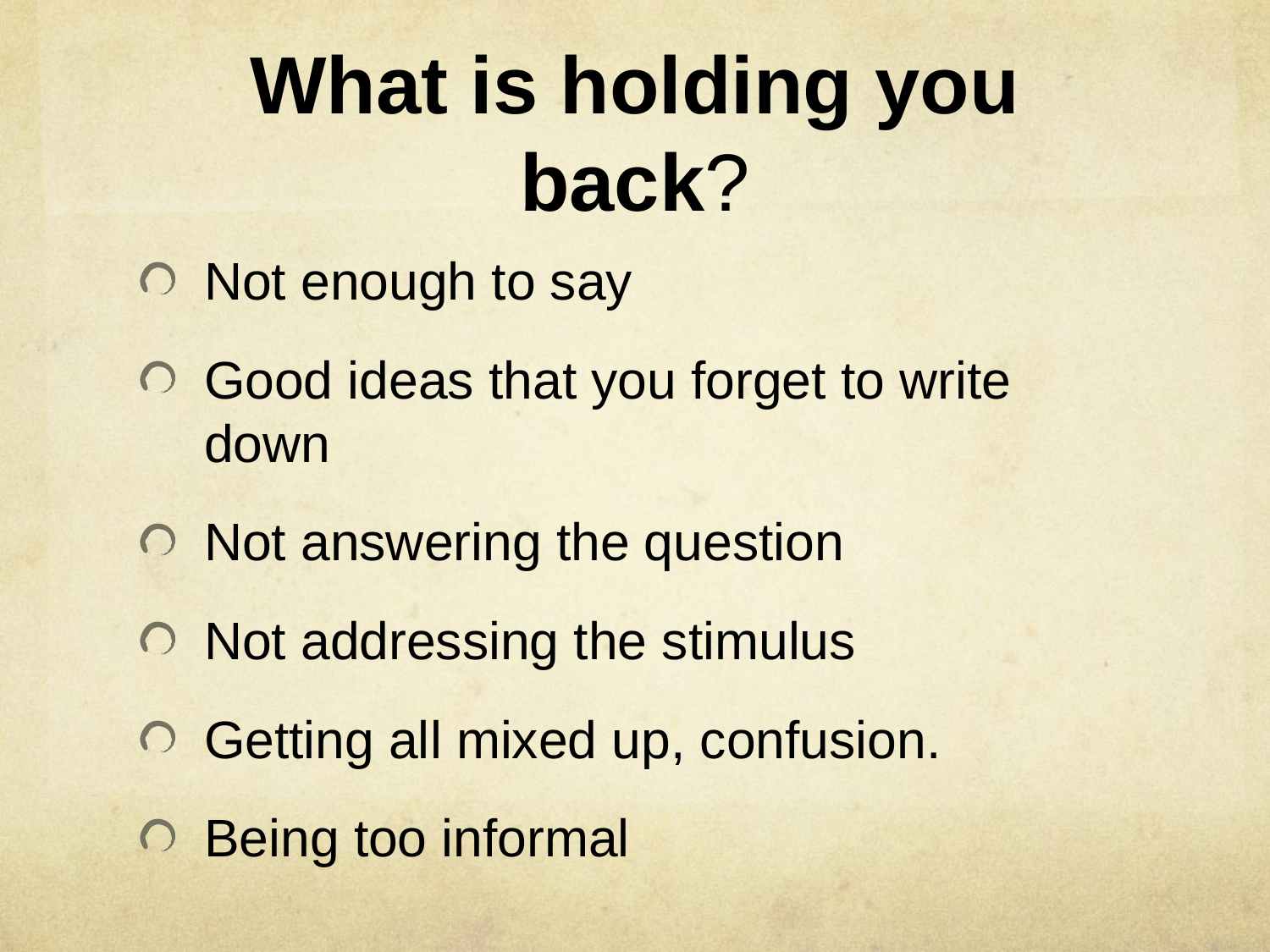

# What is holding you back?
Not enough to say
Good ideas that you forget to write down
Not answering the question
Not addressing the stimulus
Getting all mixed up, confusion.
Being too informal